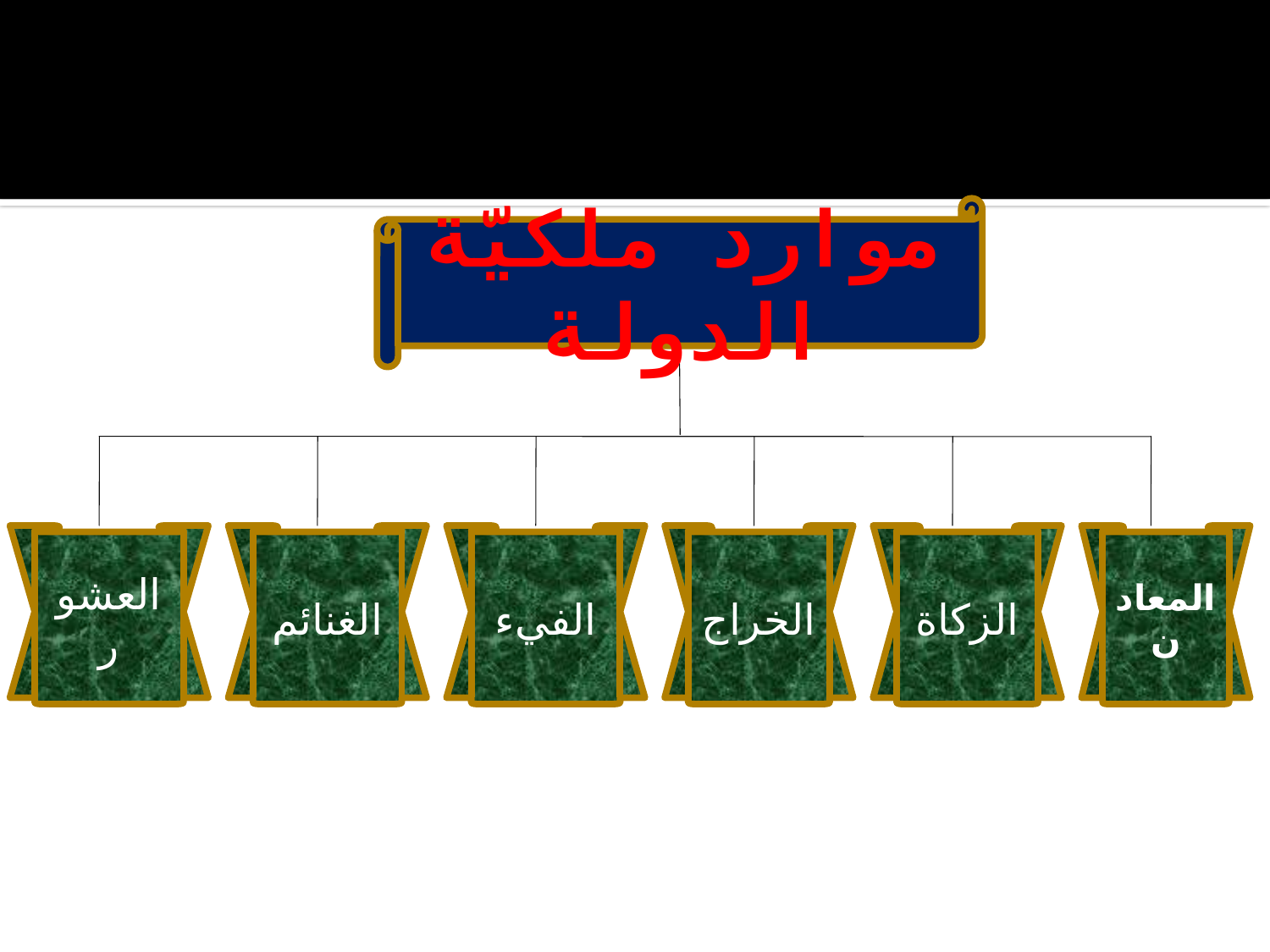

موارد ملكيّة الدولة
العشور
الغنائم
الفيء
الخراج
الزكاة
المعادن